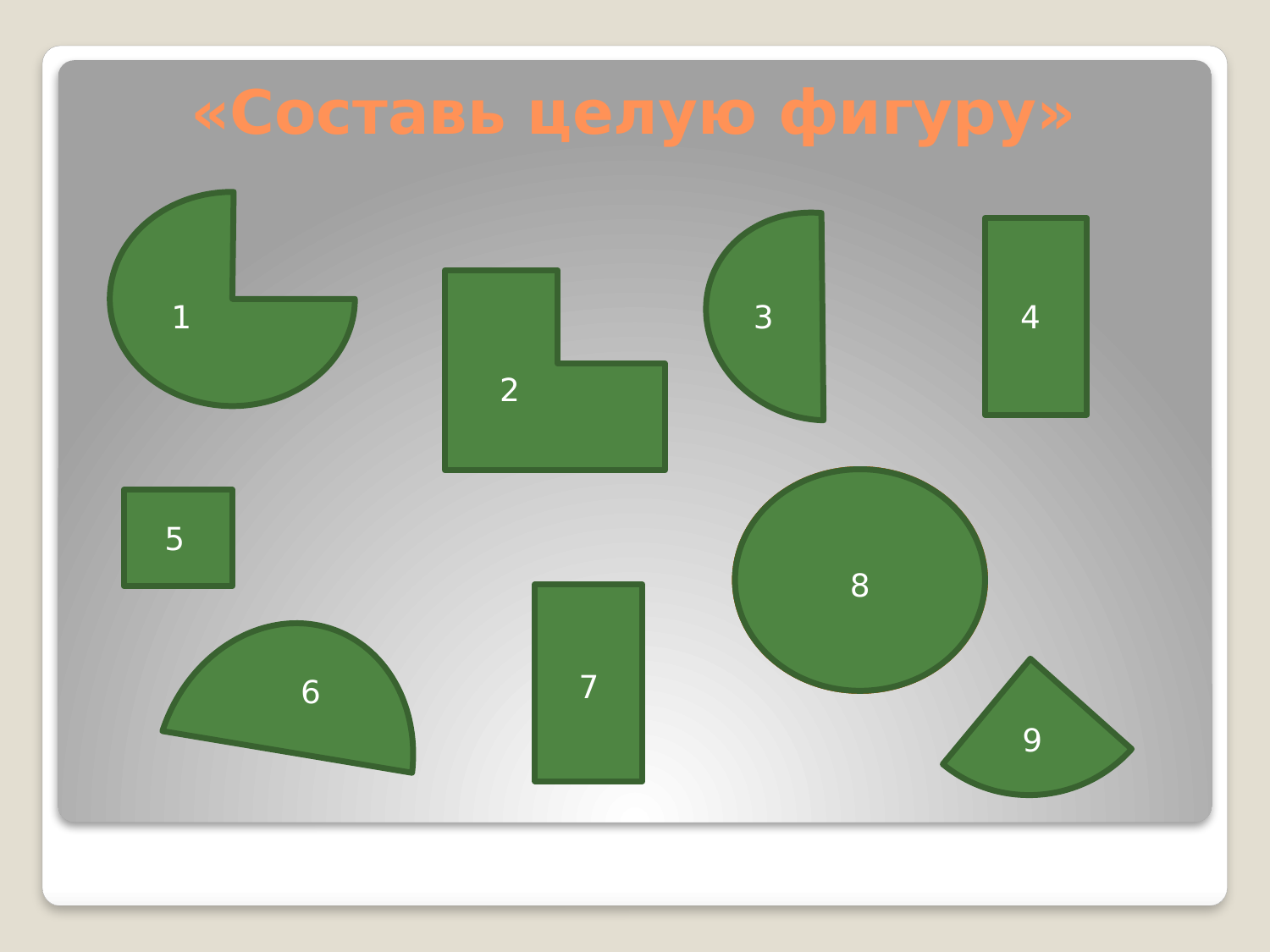

# «Составь целую фигуру»

3
1
4
2

5

8
1
1

7
6
9